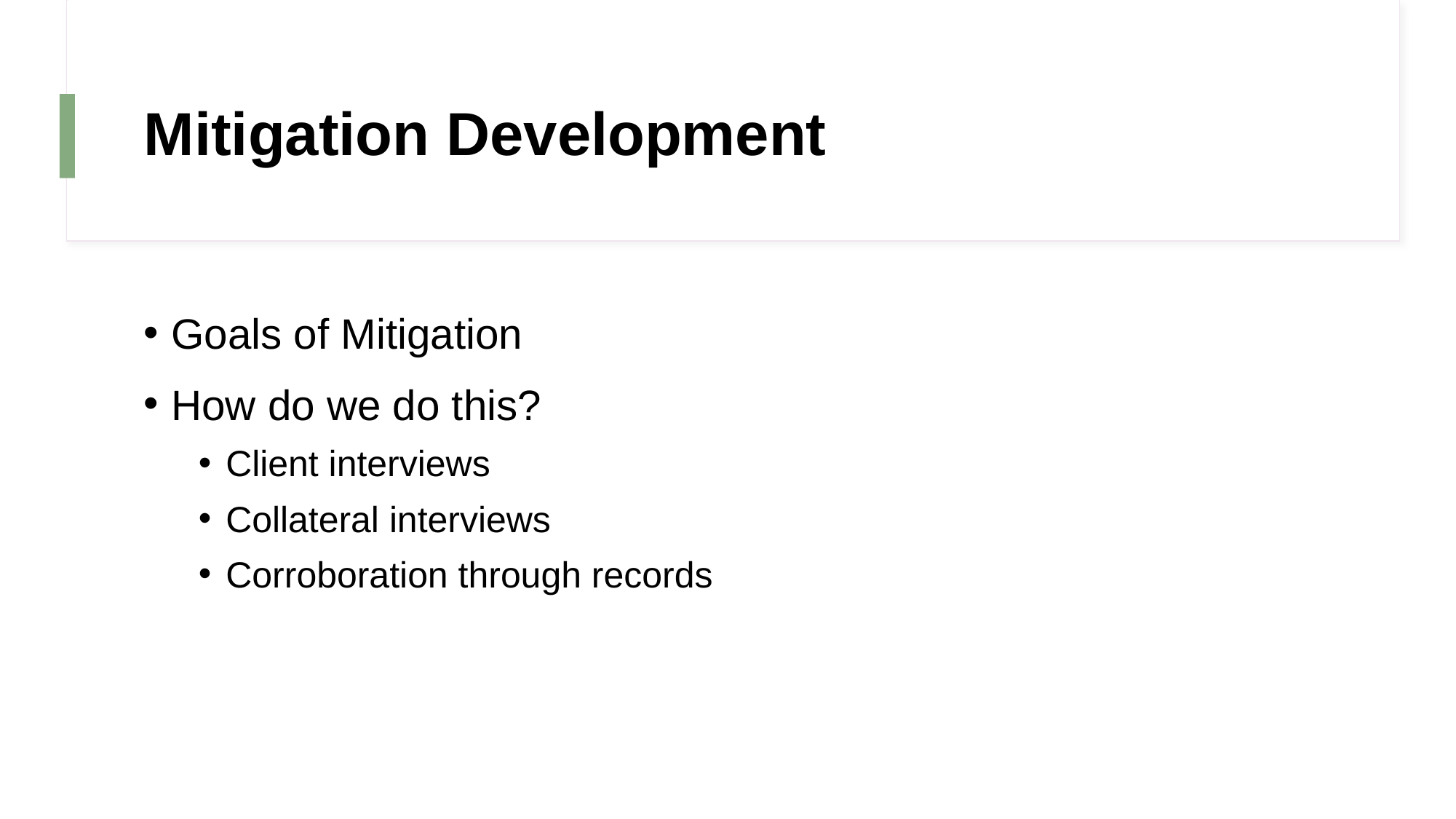

# Mitigation Development
Goals of Mitigation
How do we do this?
Client interviews
Collateral interviews
Corroboration through records